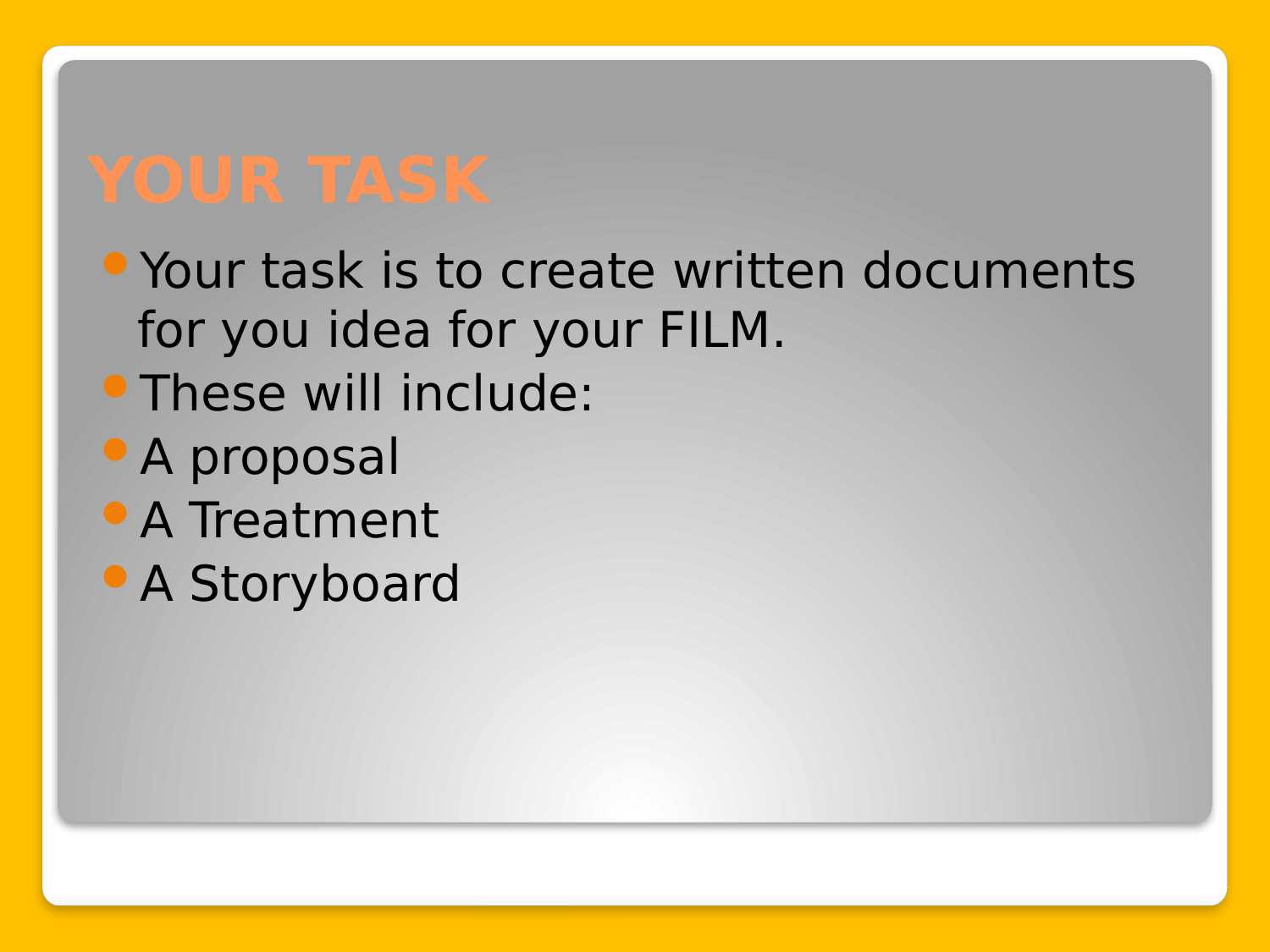

# YOUR TASK
Your task is to create written documents for you idea for your FILM.
These will include:
A proposal
A Treatment
A Storyboard